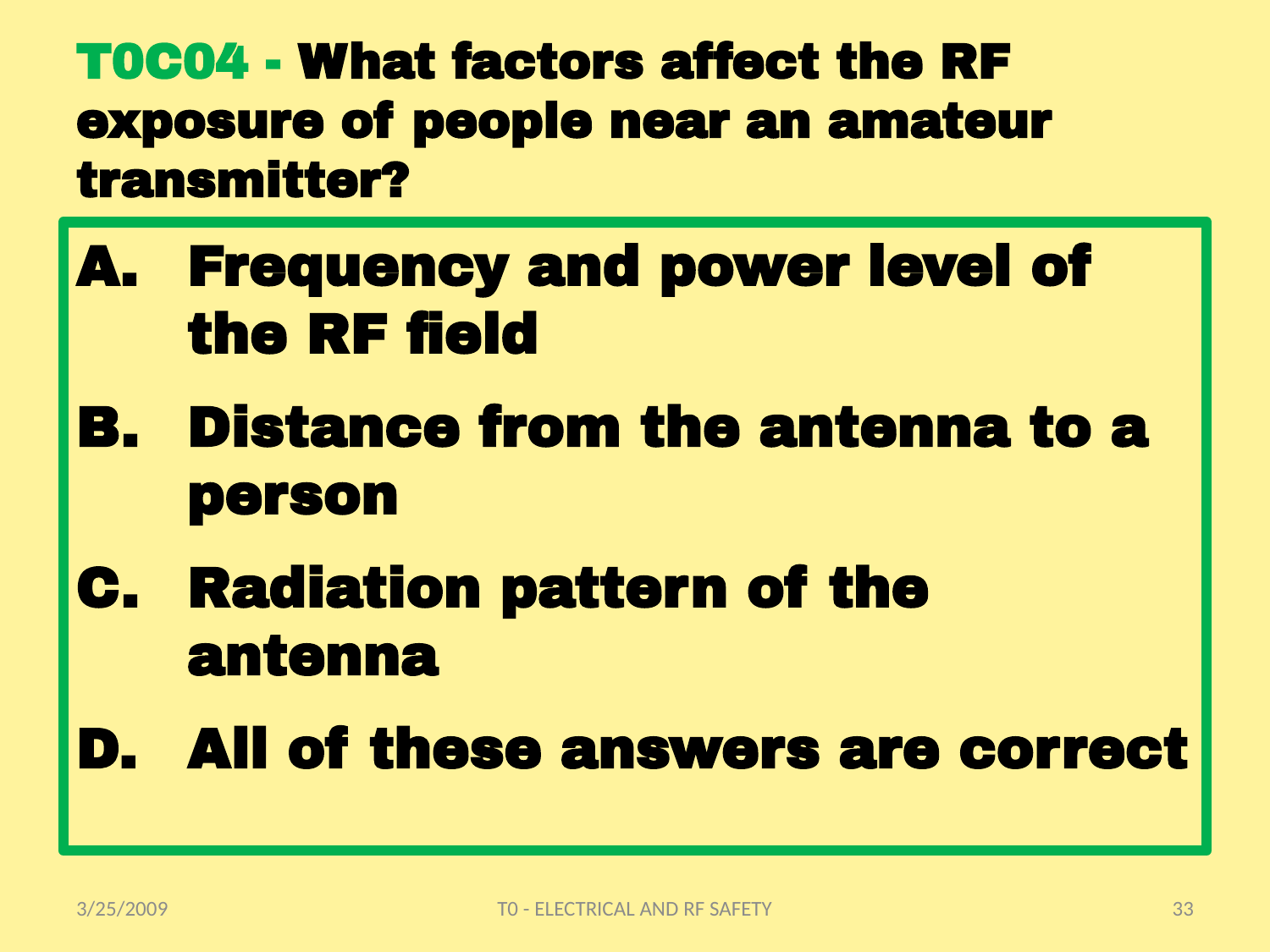

# T0C04 - What factors affect the RF exposure of people near an amateur transmitter?
Frequency and power level of the RF field

Distance from the antenna to a person

Radiation pattern of the antenna

All of these answers are correct
3/25/2009
T0 - ELECTRICAL AND RF SAFETY
33